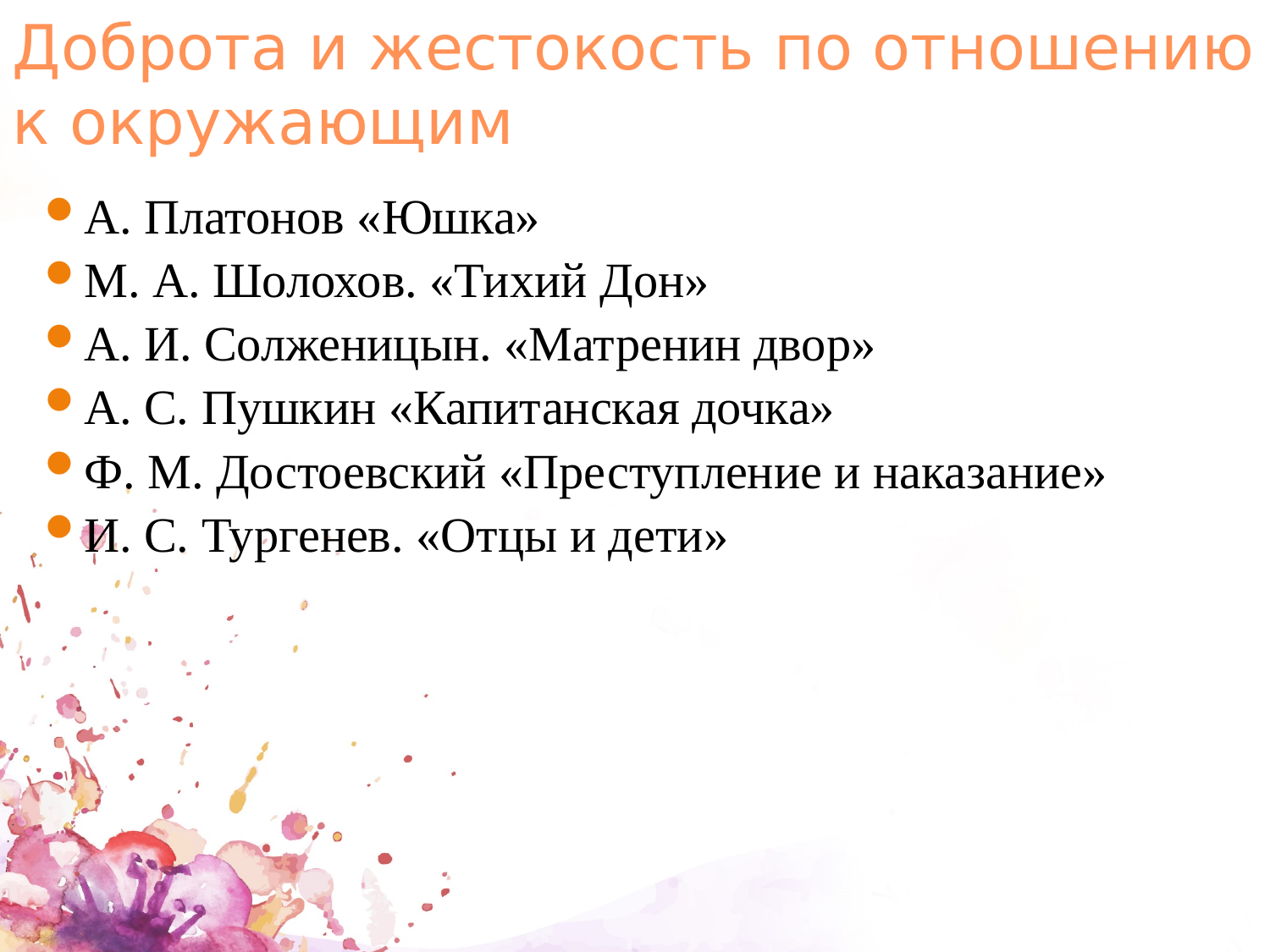

# Доброта и жестокость по отношению к окружающим
А. Платонов «Юшка»
М. А. Шолохов. «Тихий Дон»
А. И. Солженицын. «Матренин двор»
А. С. Пушкин «Капитанская дочка»
Ф. М. Достоевский «Преступление и наказание»
И. С. Тургенев. «Отцы и дети»